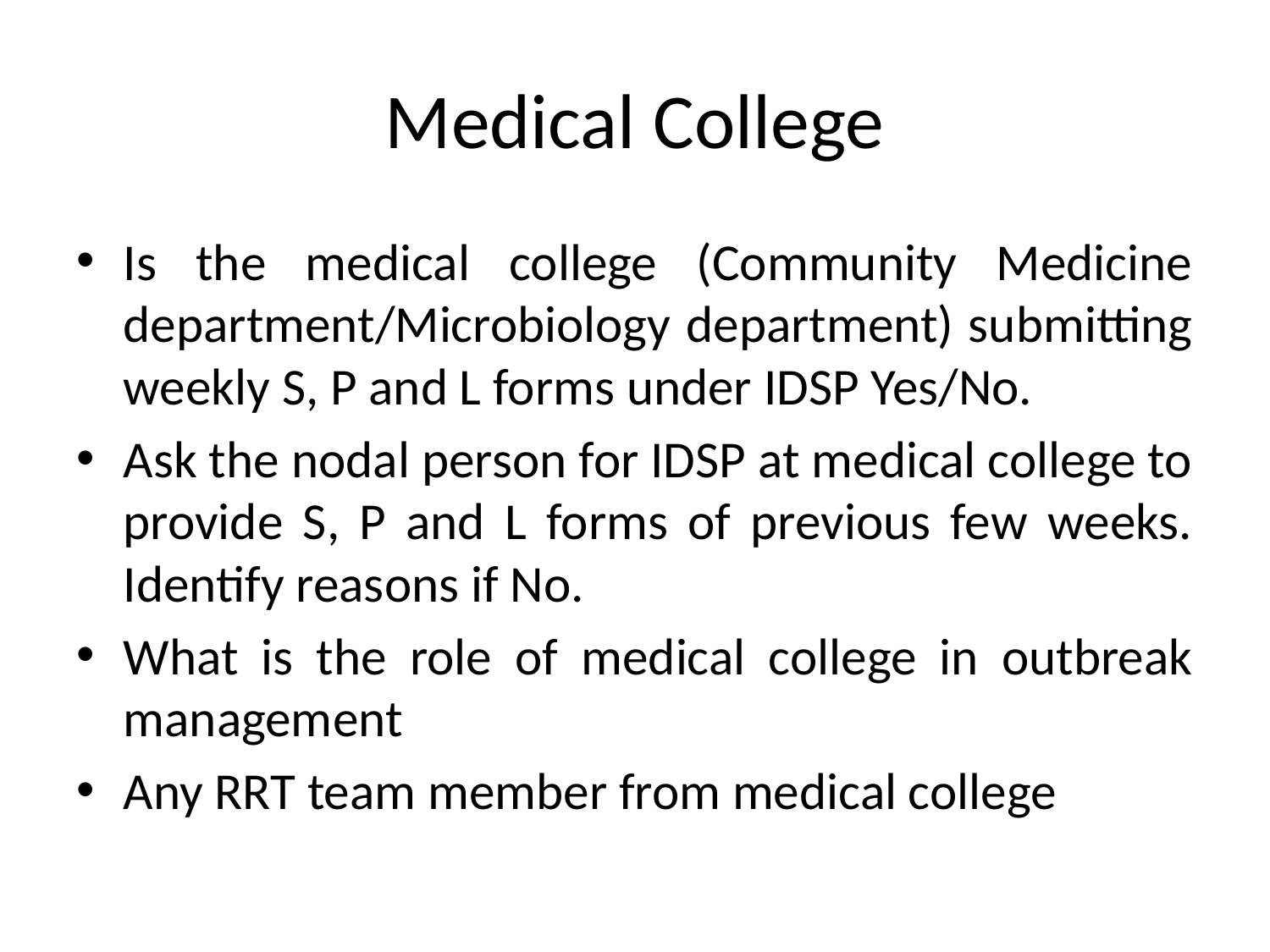

# Medical College
Is the medical college (Community Medicine department/Microbiology department) submitting weekly S, P and L forms under IDSP Yes/No.
Ask the nodal person for IDSP at medical college to provide S, P and L forms of previous few weeks. Identify reasons if No.
What is the role of medical college in outbreak management
Any RRT team member from medical college